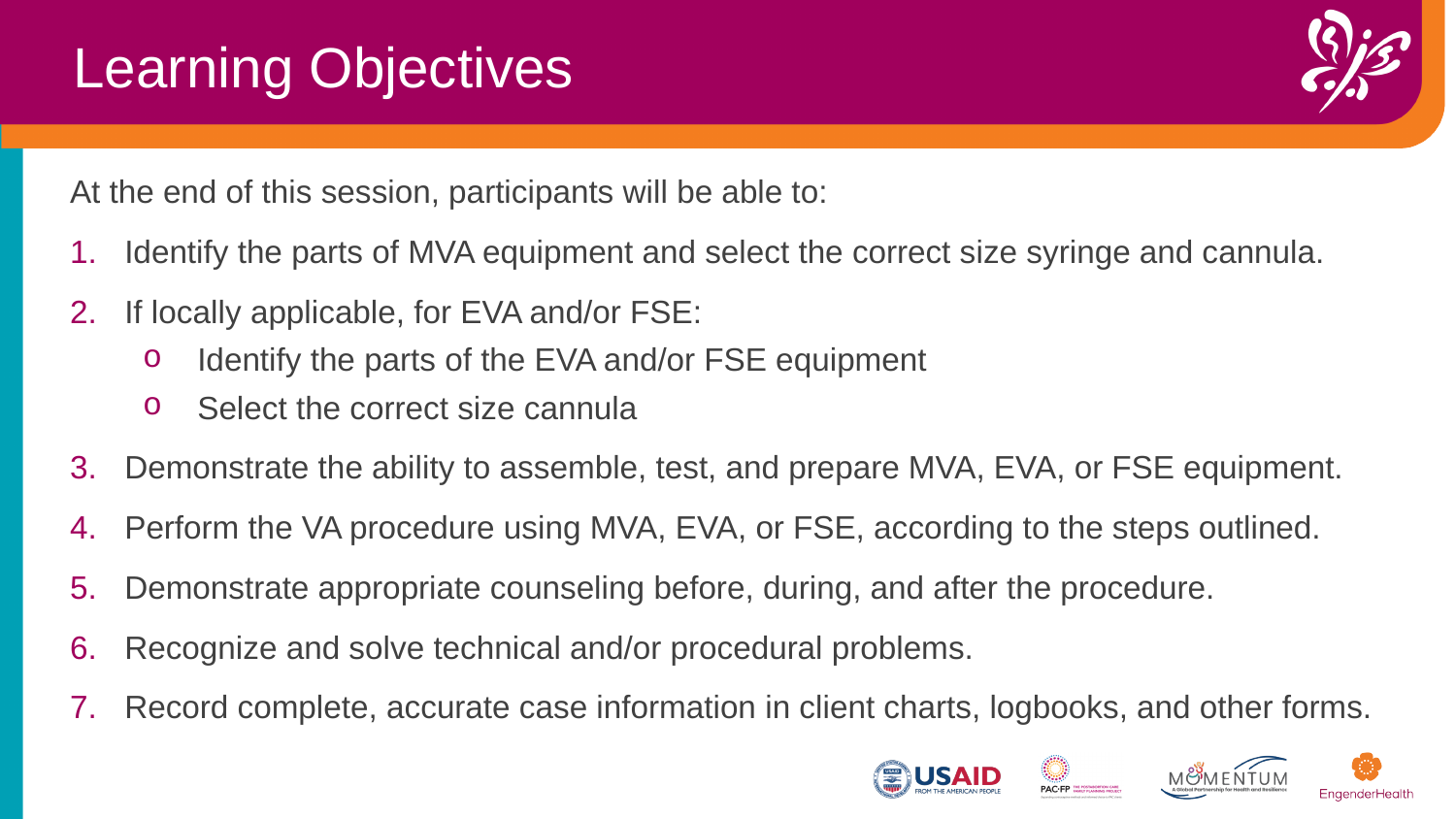

Learning Objectives
At the end of this session, participants will be able to:​
Identify the parts of MVA equipment and select the correct size syringe and cannula.
If locally applicable, for EVA and/or FSE:
Identify the parts of the EVA and/or FSE equipment
Select the correct size cannula
Demonstrate the ability to assemble, test, and prepare MVA, EVA, or FSE equipment.
Perform the VA procedure using MVA, EVA, or FSE, according to the steps outlined.
Demonstrate appropriate counseling before, during, and after the procedure.
Recognize and solve technical and/or procedural problems.
Record complete, accurate case information in client charts, logbooks, and other forms.